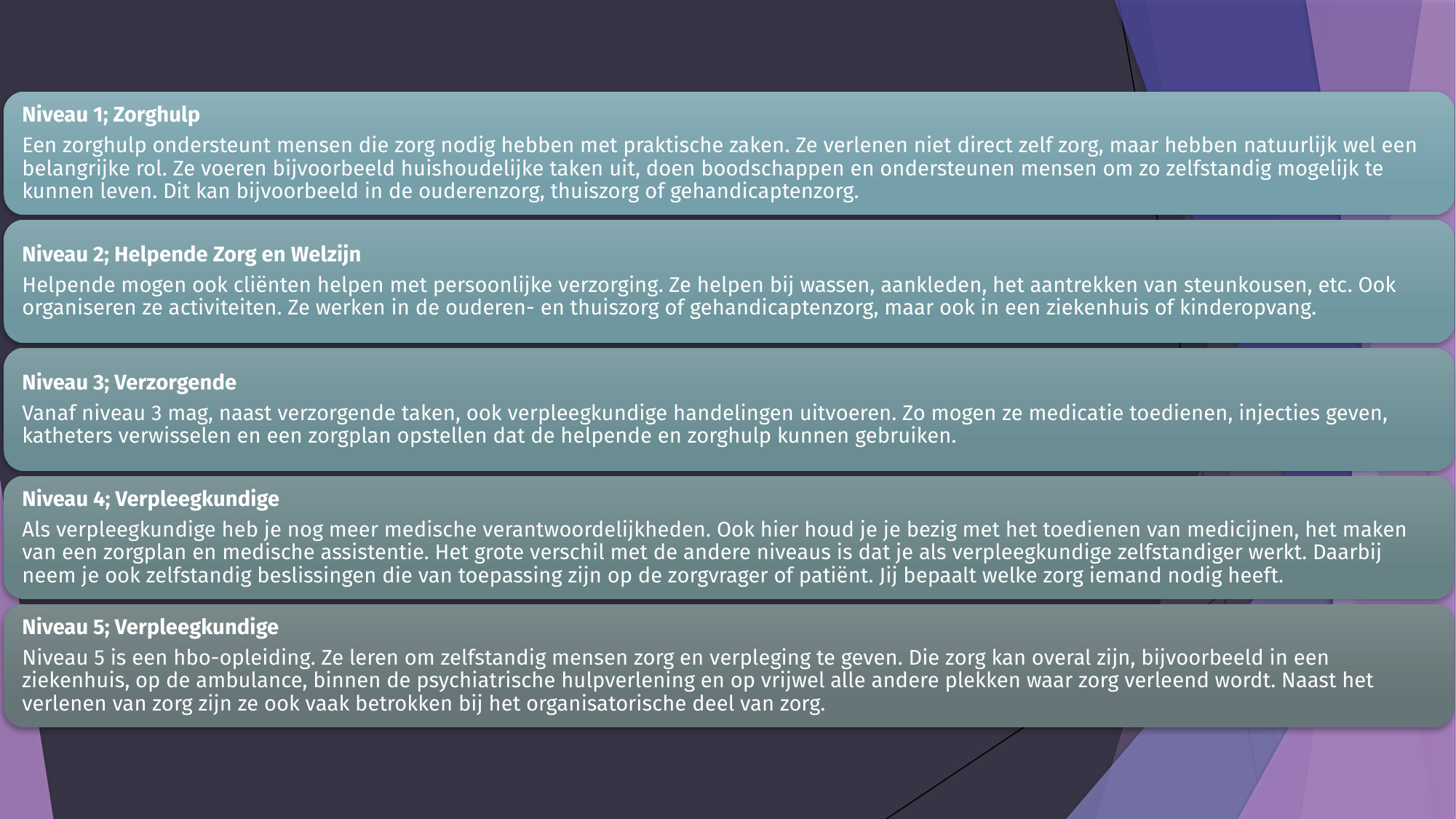

Niveau 1; Zorghulp
Een zorghulp ondersteunt mensen die zorg nodig hebben met praktische zaken. Ze verlenen niet direct zelf zorg, maar hebben natuurlijk wel een belangrijke rol. Ze voeren bijvoorbeeld huishoudelijke taken uit, doen boodschappen en ondersteunen mensen om zo zelfstandig mogelijk te kunnen leven. Dit kan bijvoorbeeld in de ouderenzorg, thuiszorg of gehandicaptenzorg.
Niveau 2; Helpende Zorg en Welzijn
Helpende mogen ook cliënten helpen met persoonlijke verzorging. Ze helpen bij wassen, aankleden, het aantrekken van steunkousen, etc. Ook organiseren ze activiteiten. Ze werken in de ouderen- en thuiszorg of gehandicaptenzorg, maar ook in een ziekenhuis of kinderopvang.
Niveau 3; Verzorgende
Vanaf niveau 3 mag, naast verzorgende taken, ook verpleegkundige handelingen uitvoeren. Zo mogen ze medicatie toedienen, injecties geven, katheters verwisselen en een zorgplan opstellen dat de helpende en zorghulp kunnen gebruiken.
Niveau 4; Verpleegkundige
Als verpleegkundige heb je nog meer medische verantwoordelijkheden. Ook hier houd je je bezig met het toedienen van medicijnen, het maken van een zorgplan en medische assistentie. Het grote verschil met de andere niveaus is dat je als verpleegkundige zelfstandiger werkt. Daarbij neem je ook zelfstandig beslissingen die van toepassing zijn op de zorgvrager of patiënt. Jij bepaalt welke zorg iemand nodig heeft.
Niveau 5; Verpleegkundige
Niveau 5 is een hbo-opleiding. Ze leren om zelfstandig mensen zorg en verpleging te geven. Die zorg kan overal zijn, bijvoorbeeld in een ziekenhuis, op de ambulance, binnen de psychiatrische hulpverlening en op vrijwel alle andere plekken waar zorg verleend wordt. Naast het verlenen van zorg zijn ze ook vaak betrokken bij het organisatorische deel van zorg.